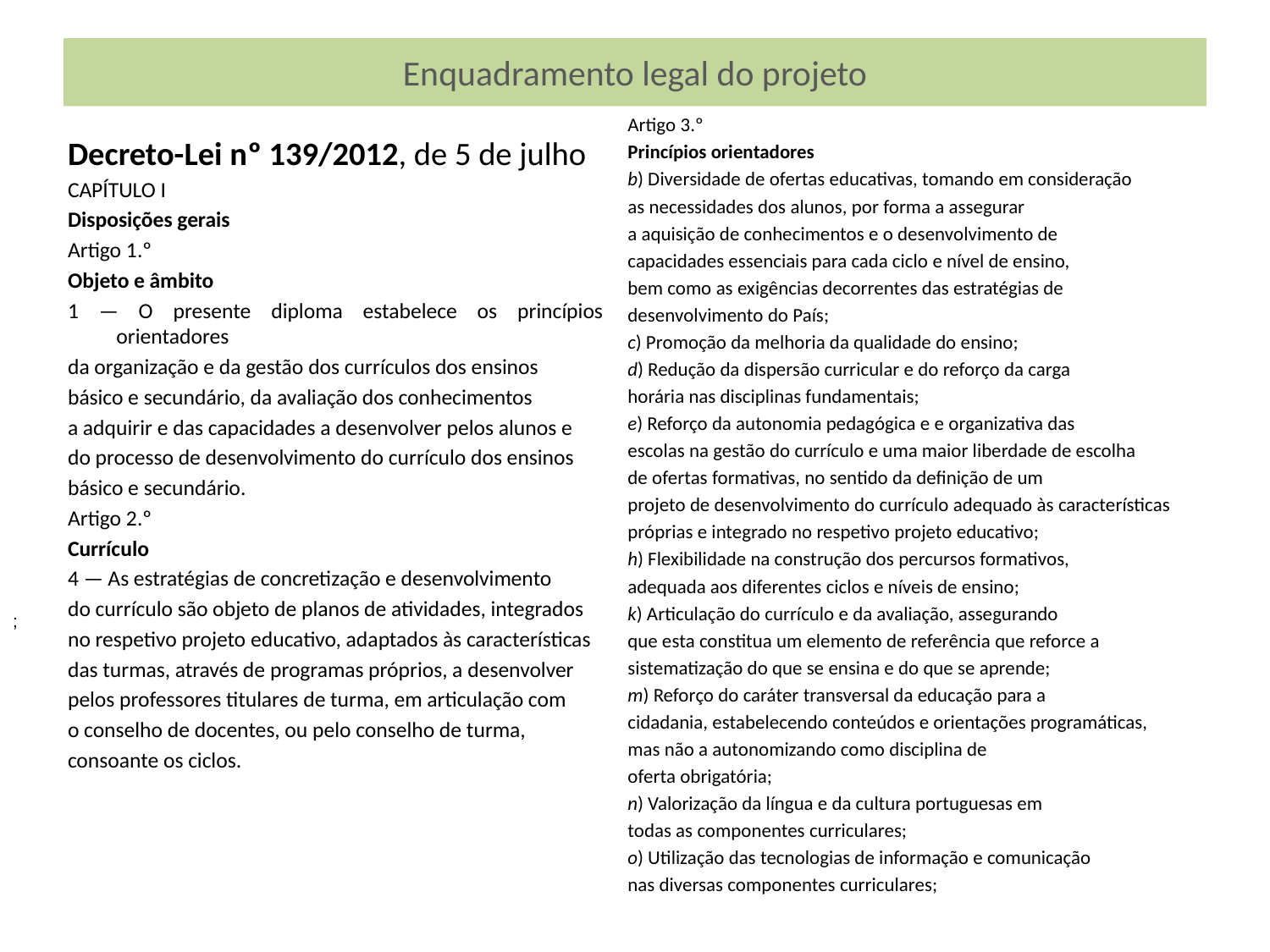

Enquadramento legal do projeto
# Enquadramento legal do projeto
Artigo 3.º
Princípios orientadores
b) Diversidade de ofertas educativas, tomando em consideração
as necessidades dos alunos, por forma a assegurar
a aquisição de conhecimentos e o desenvolvimento de
capacidades essenciais para cada ciclo e nível de ensino,
bem como as exigências decorrentes das estratégias de
desenvolvimento do País;
c) Promoção da melhoria da qualidade do ensino;
d) Redução da dispersão curricular e do reforço da carga
horária nas disciplinas fundamentais;
e) Reforço da autonomia pedagógica e e organizativa das
escolas na gestão do currículo e uma maior liberdade de escolha
de ofertas formativas, no sentido da definição de um
projeto de desenvolvimento do currículo adequado às características
próprias e integrado no respetivo projeto educativo;
h) Flexibilidade na construção dos percursos formativos,
adequada aos diferentes ciclos e níveis de ensino;
k) Articulação do currículo e da avaliação, assegurando
que esta constitua um elemento de referência que reforce a
sistematização do que se ensina e do que se aprende;
m) Reforço do caráter transversal da educação para a
cidadania, estabelecendo conteúdos e orientações programáticas,
mas não a autonomizando como disciplina de
oferta obrigatória;
n) Valorização da língua e da cultura portuguesas em
todas as componentes curriculares;
o) Utilização das tecnologias de informação e comunicação
nas diversas componentes curriculares;

Decreto-Lei nº 139/2012, de 5 de julho
CAPÍTULO I
Disposições gerais
Artigo 1.º
Objeto e âmbito
1 — O presente diploma estabelece os princípios orientadores
da organização e da gestão dos currículos dos ensinos
básico e secundário, da avaliação dos conhecimentos
a adquirir e das capacidades a desenvolver pelos alunos e
do processo de desenvolvimento do currículo dos ensinos
básico e secundário.
Artigo 2.º
Currículo
4 — As estratégias de concretização e desenvolvimento
do currículo são objeto de planos de atividades, integrados
no respetivo projeto educativo, adaptados às características
das turmas, através de programas próprios, a desenvolver
pelos professores titulares de turma, em articulação com
o conselho de docentes, ou pelo conselho de turma,
consoante os ciclos.

;